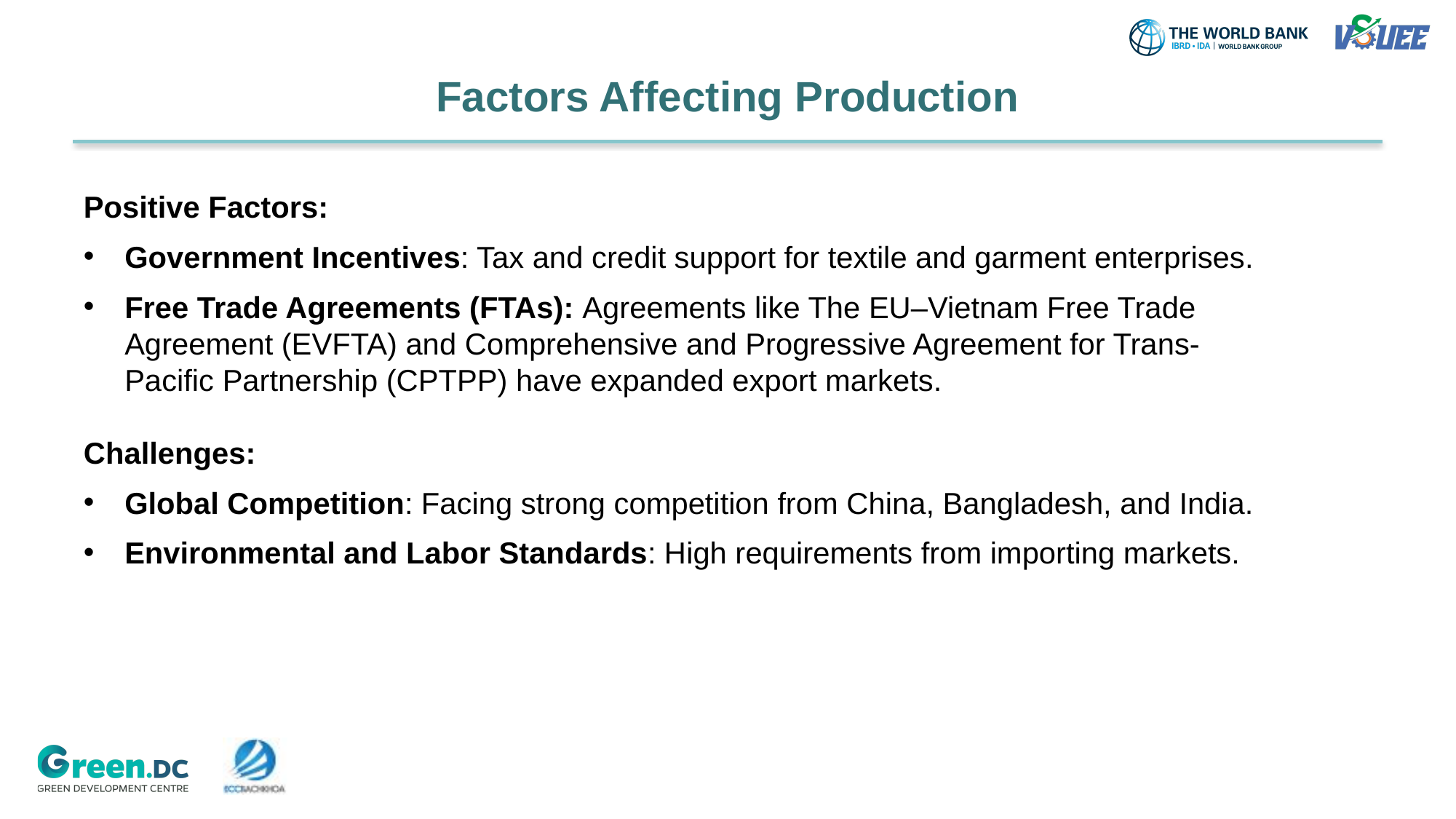

# Factors Affecting Production
Positive Factors:
Government Incentives: Tax and credit support for textile and garment enterprises.
Free Trade Agreements (FTAs): Agreements like The EU–Vietnam Free Trade Agreement (EVFTA) and Comprehensive and Progressive Agreement for Trans-Pacific Partnership (CPTPP) have expanded export markets.
Challenges:
Global Competition: Facing strong competition from China, Bangladesh, and India.
Environmental and Labor Standards: High requirements from importing markets.